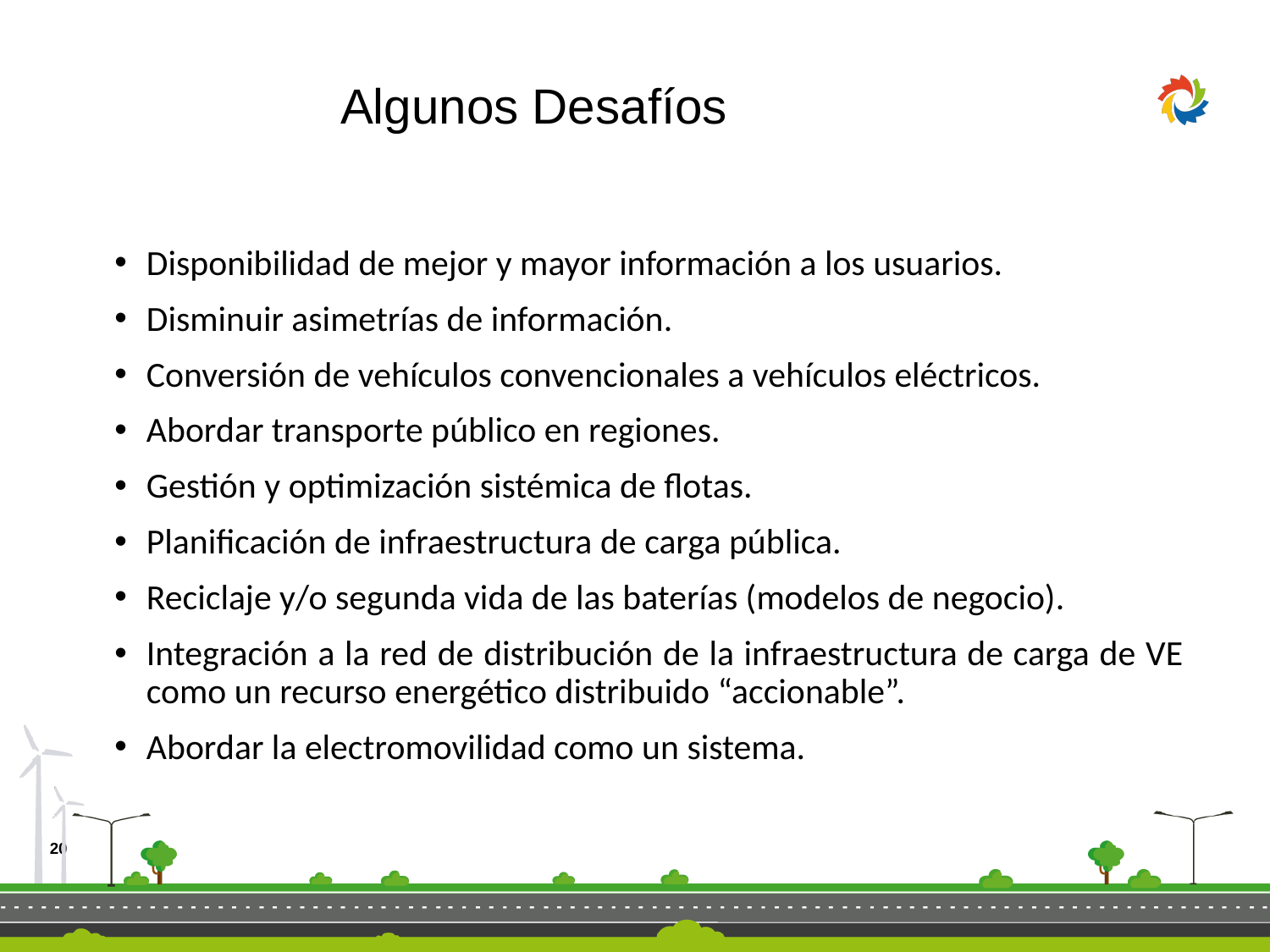

Algunos Desafíos
Disponibilidad de mejor y mayor información a los usuarios.
Disminuir asimetrías de información.
Conversión de vehículos convencionales a vehículos eléctricos.
Abordar transporte público en regiones.
Gestión y optimización sistémica de flotas.
Planificación de infraestructura de carga pública.
Reciclaje y/o segunda vida de las baterías (modelos de negocio).
Integración a la red de distribución de la infraestructura de carga de VE como un recurso energético distribuido “accionable”.
Abordar la electromovilidad como un sistema.